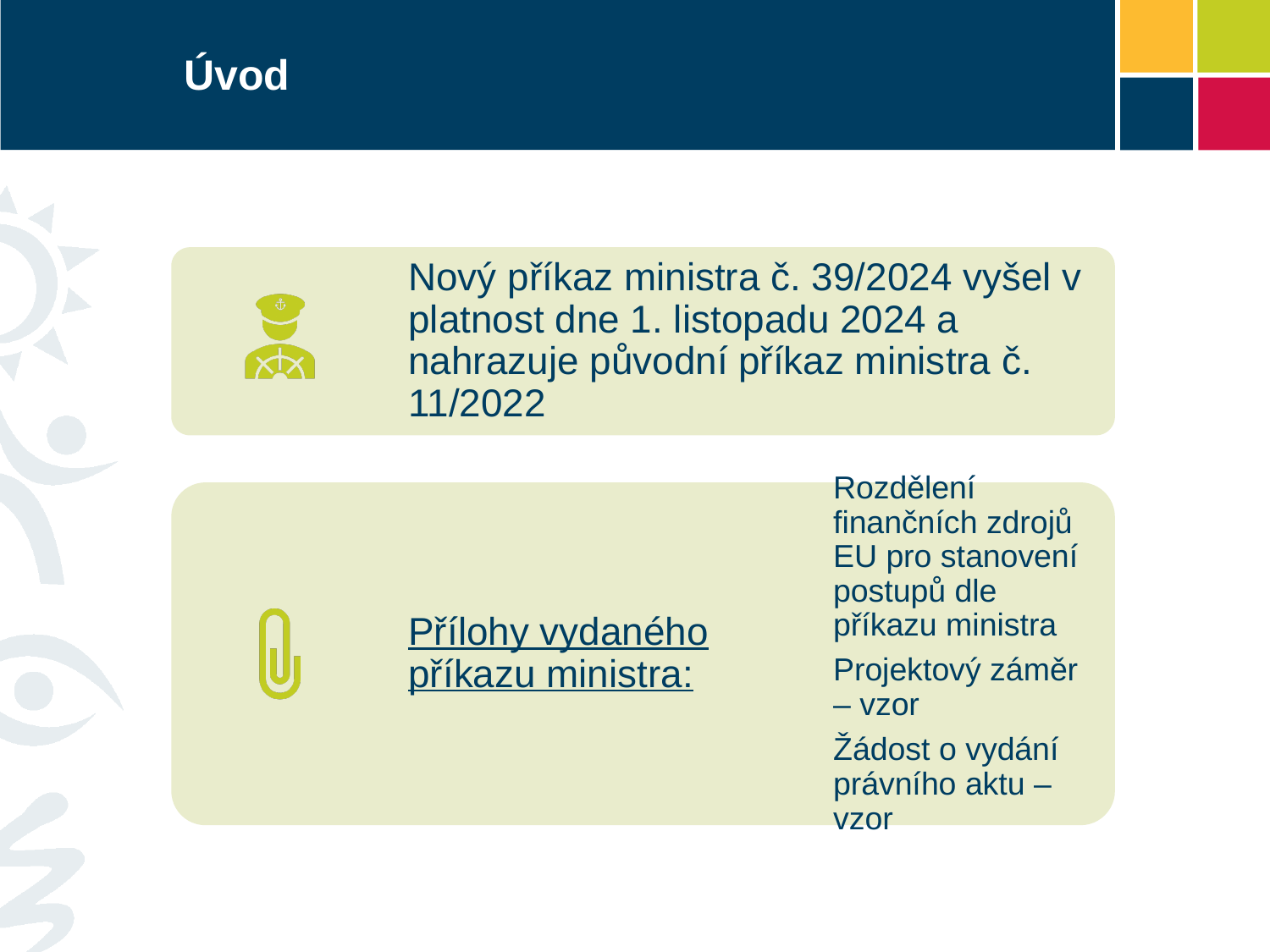

# Úvod
Nový příkaz ministra č. 39/2024 vyšel v platnost dne 1. listopadu 2024 a nahrazuje původní příkaz ministra č. 11/2022
Přílohy vydaného příkazu ministra:
Rozdělení finančních zdrojů EU pro stanovení postupů dle příkazu ministra
Projektový záměr – vzor
Žádost o vydání právního aktu – vzor